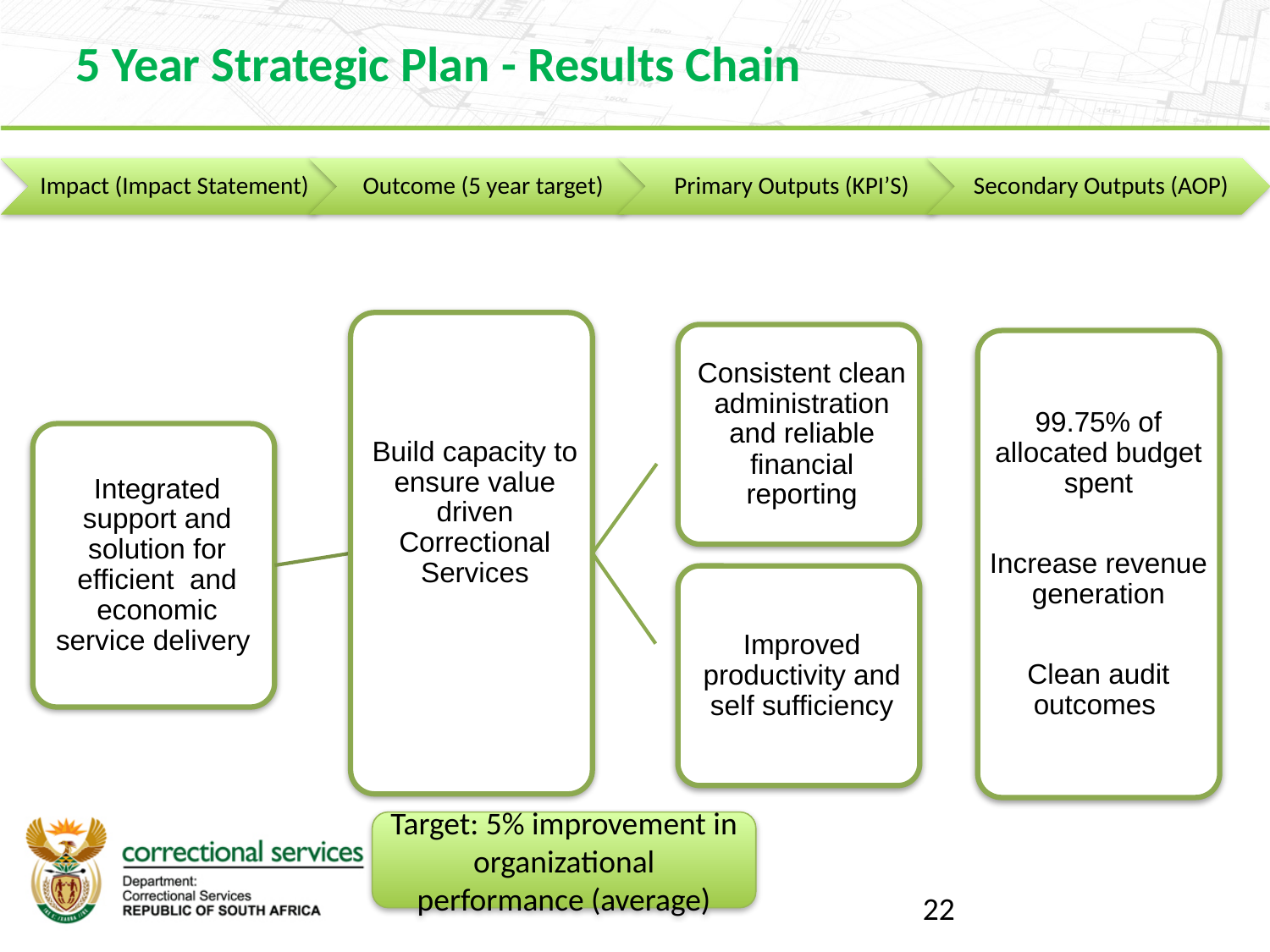

5 Year Strategic Plan - Results Chain
Integrated support and solution for efficient  and economic service delivery

Build capacity to ensure value driven Correctional Services

Consistent clean administration and reliable financial reporting

Improved productivity and self sufficiency
Impact (Impact Statement)
Outcome (5 year target)
Primary Outputs (KPI’S)
Secondary Outputs (AOP)

99.75% of allocated budget spent

Increase revenue generation

Clean audit outcomes
Target: 5% improvement in organizational performance (average)
22